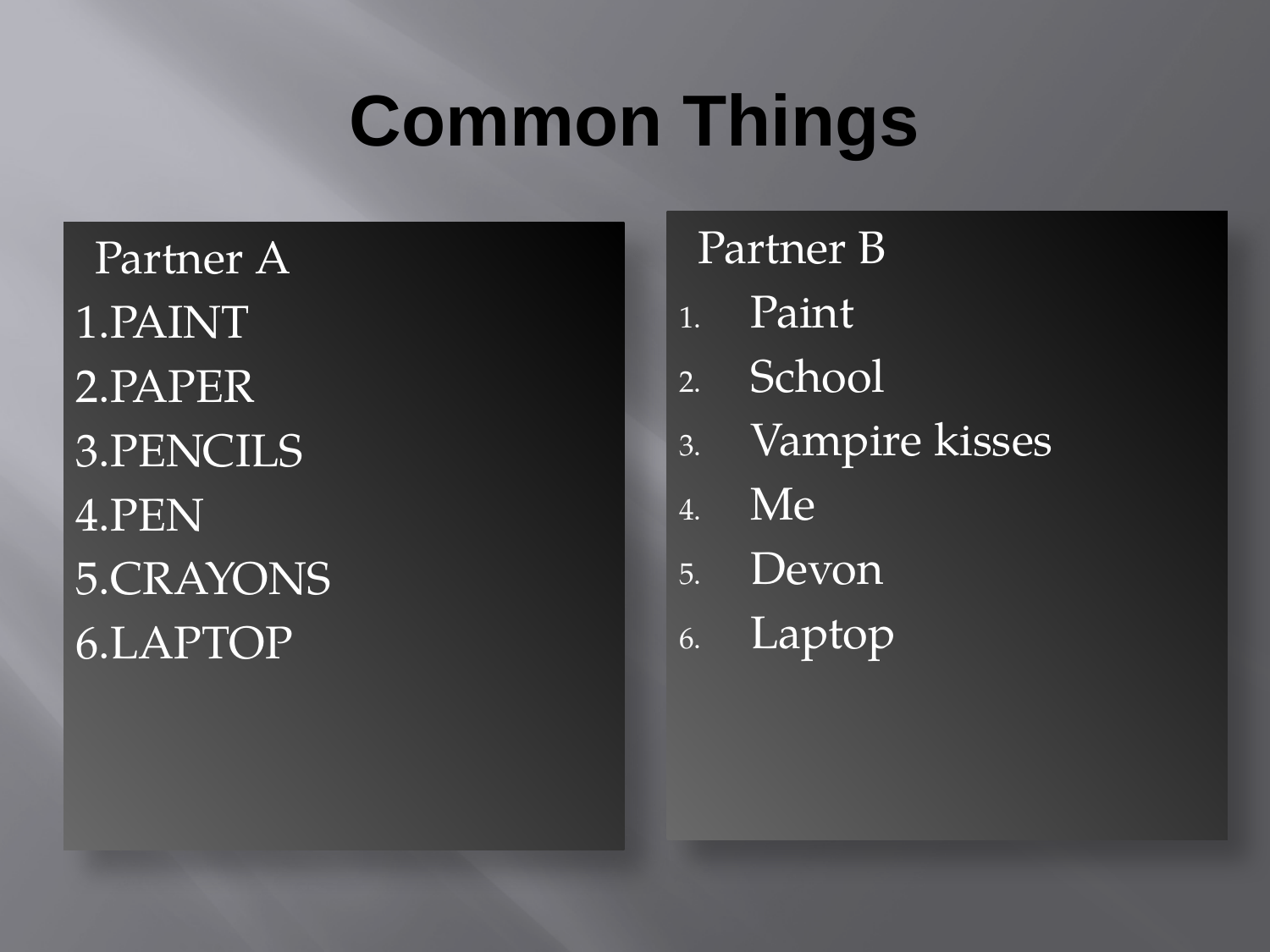

# Common Things
Partner B
Paint
School
Vampire kisses
Me
Devon
Laptop

Partner A
1.PAINT
2.PAPER
3.PENCILS
4.PEN
5.CRAYONS
6.LAPTOP